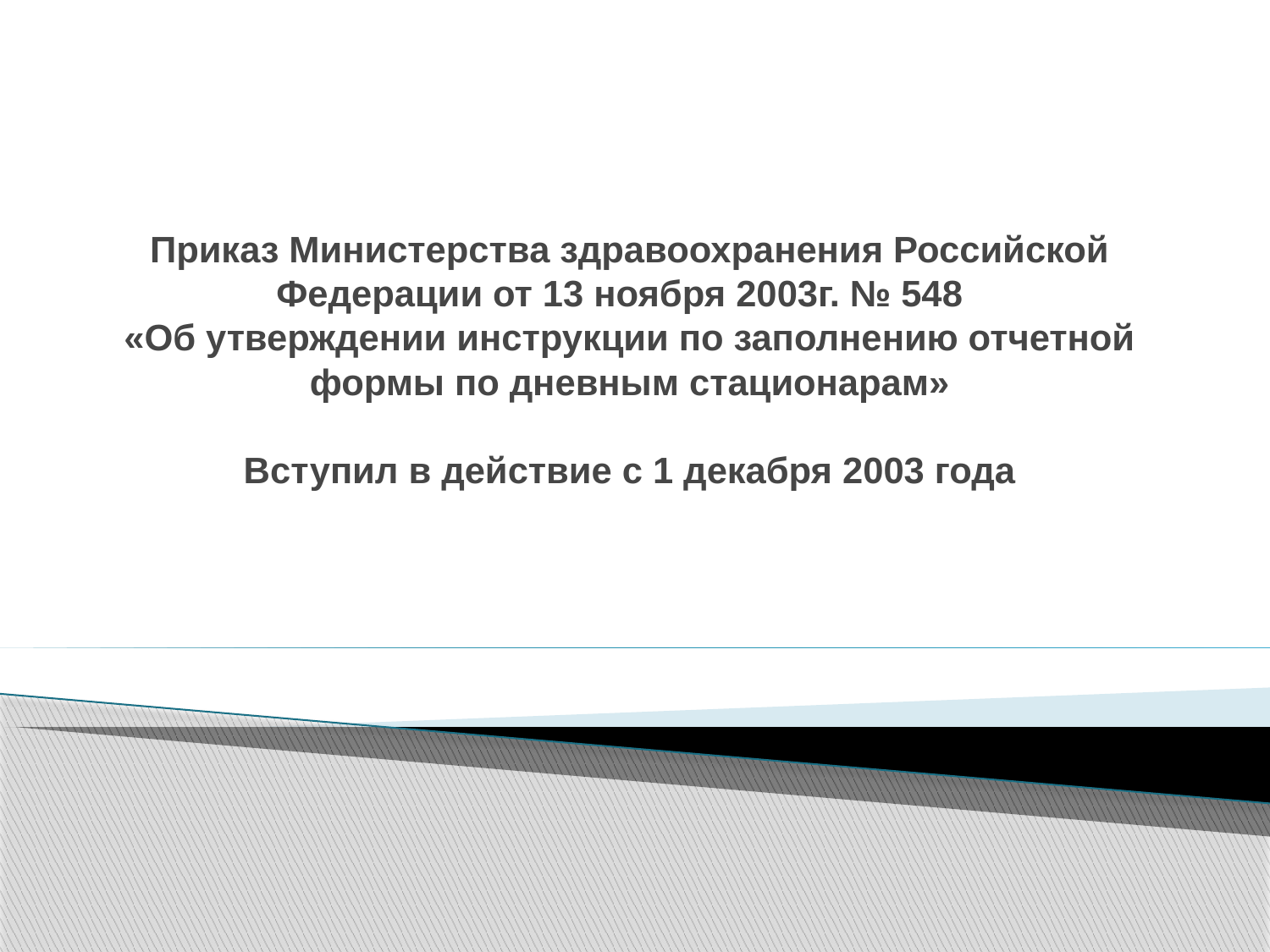

# Приказ Министерства здравоохранения Российской Федерации от 13 ноября 2003г. № 548 «Об утверждении инструкции по заполнению отчетной формы по дневным стационарам» Вступил в действие с 1 декабря 2003 года